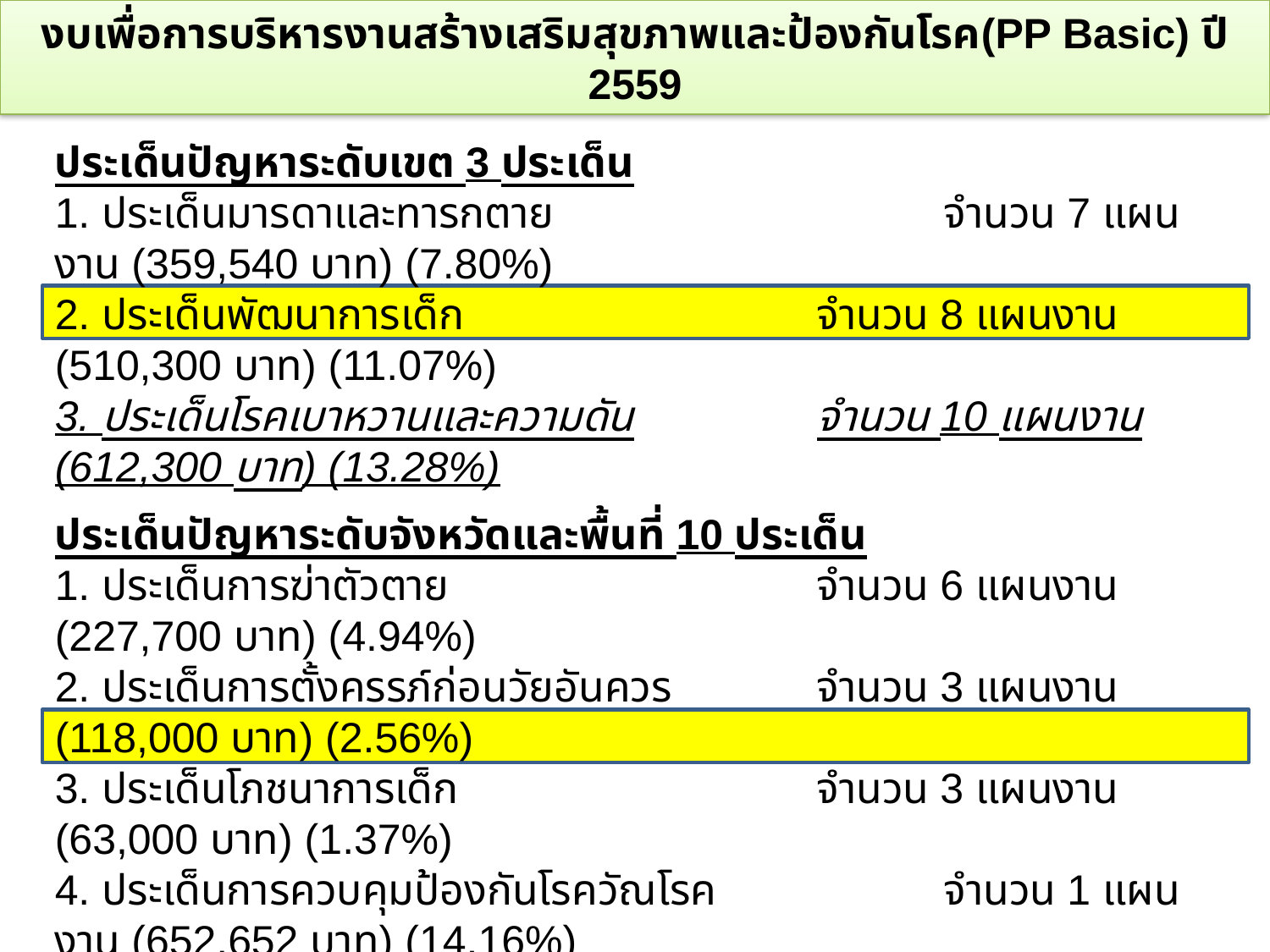

# งบเพื่อการบริหารงานสร้างเสริมสุขภาพและป้องกันโรค(PP Basic) ปี 2559
ประเด็นปัญหาระดับเขต 3 ประเด็น
1. ประเด็นมารดาและทารกตาย 			จำนวน 7 แผนงาน (359,540 บาท) (7.80%)
2. ประเด็นพัฒนาการเด็ก 			จำนวน 8 แผนงาน (510,300 บาท) (11.07%)
3. ประเด็นโรคเบาหวานและความดัน		จำนวน 10 แผนงาน (612,300 บาท) (13.28%)

ประเด็นปัญหาระดับจังหวัดและพื้นที่ 10 ประเด็น
1. ประเด็นการฆ่าตัวตาย 			จำนวน 6 แผนงาน (227,700 บาท) (4.94%)
2. ประเด็นการตั้งครรภ์ก่อนวัยอันควร 		จำนวน 3 แผนงาน (118,000 บาท) (2.56%)
3. ประเด็นโภชนาการเด็ก 			จำนวน 3 แผนงาน (63,000 บาท) (1.37%)
4. ประเด็นการควบคุมป้องกันโรควัณโรค 		จำนวน 1 แผนงาน (652,652 บาท) (14.16%)
5. ประเด็นการควบคุมป้องกันโรคมะเร็งปากมดลูก 	จำนวน 3 แผนงาน (108,900 บาท)(2.36%)
6. ประเด็นการพัฒนางานสร้างเสริมภูมิคุ้มกันโรค 	จำนวน 2 แผนงาน (85,000 บาท)(1.84%)
7. ประเด็นการป้องกันควบคุมโรคไข้เลือดออก 	จำนวน 14 แผนงาน (1,315,150บาท)(28.53%)
8. ประเด็นการพัฒนาผู้สูงอายุ 			จำนวน 3 แผนงาน (97,450 บาท) (2.11%)
9. ประเด็นการพัฒนางานทันตกรรม 		จำนวน 4 แผนงาน (229,800 บาท) (4.99%)
10. ประเด็น อื่นๆ 				จำนวน 5 แผนงาน (229,400 บาท) (4.98%)